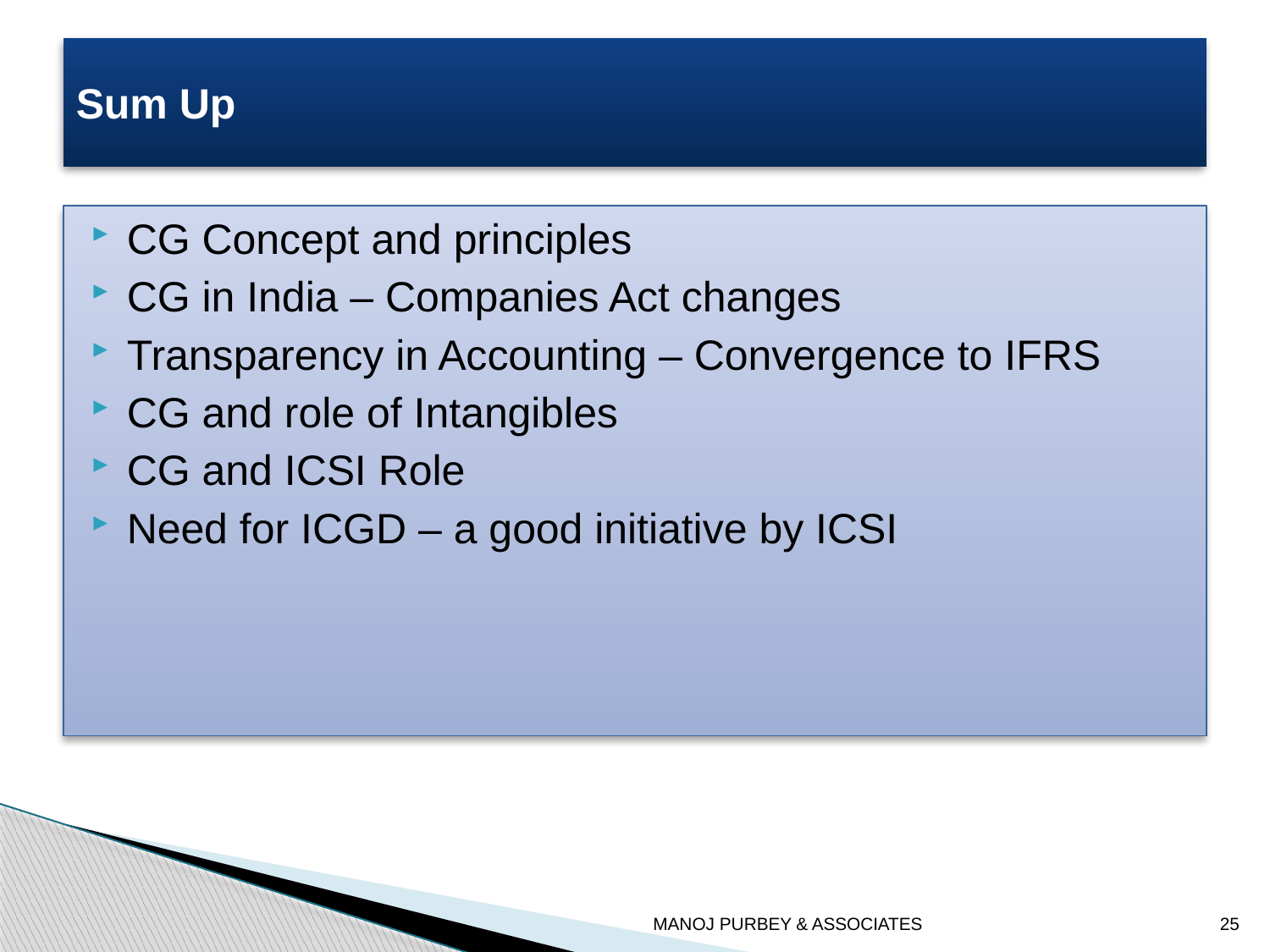

# Sum Up
CG Concept and principles
CG in India – Companies Act changes
Transparency in Accounting – Convergence to IFRS
CG and role of Intangibles
CG and ICSI Role
Need for ICGD – a good initiative by ICSI
MANOJ PURBEY & ASSOCIATES
25